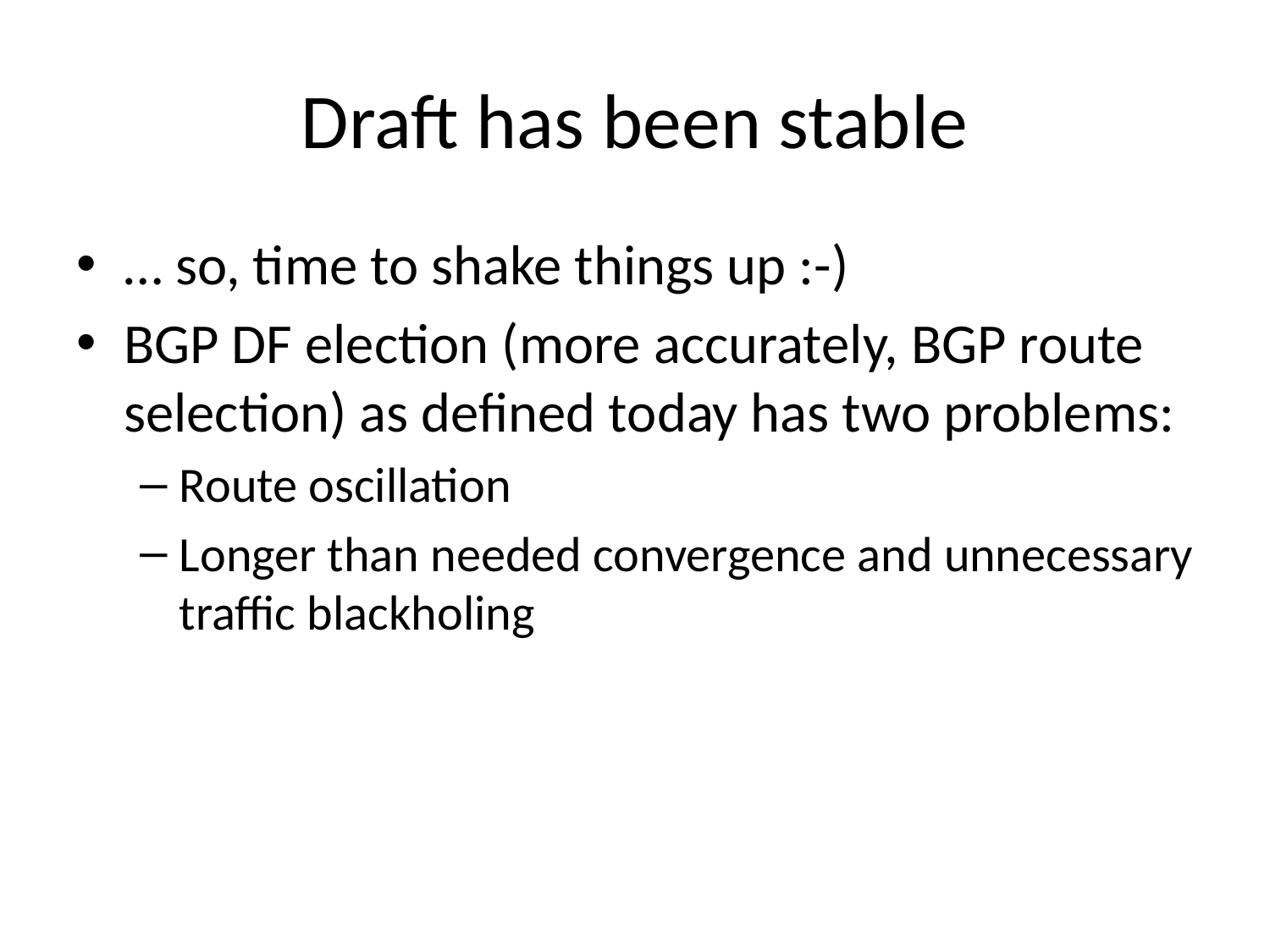

# Draft has been stable
… so, time to shake things up :-)
BGP DF election (more accurately, BGP route selection) as defined today has two problems:
Route oscillation
Longer than needed convergence and unnecessary traffic blackholing